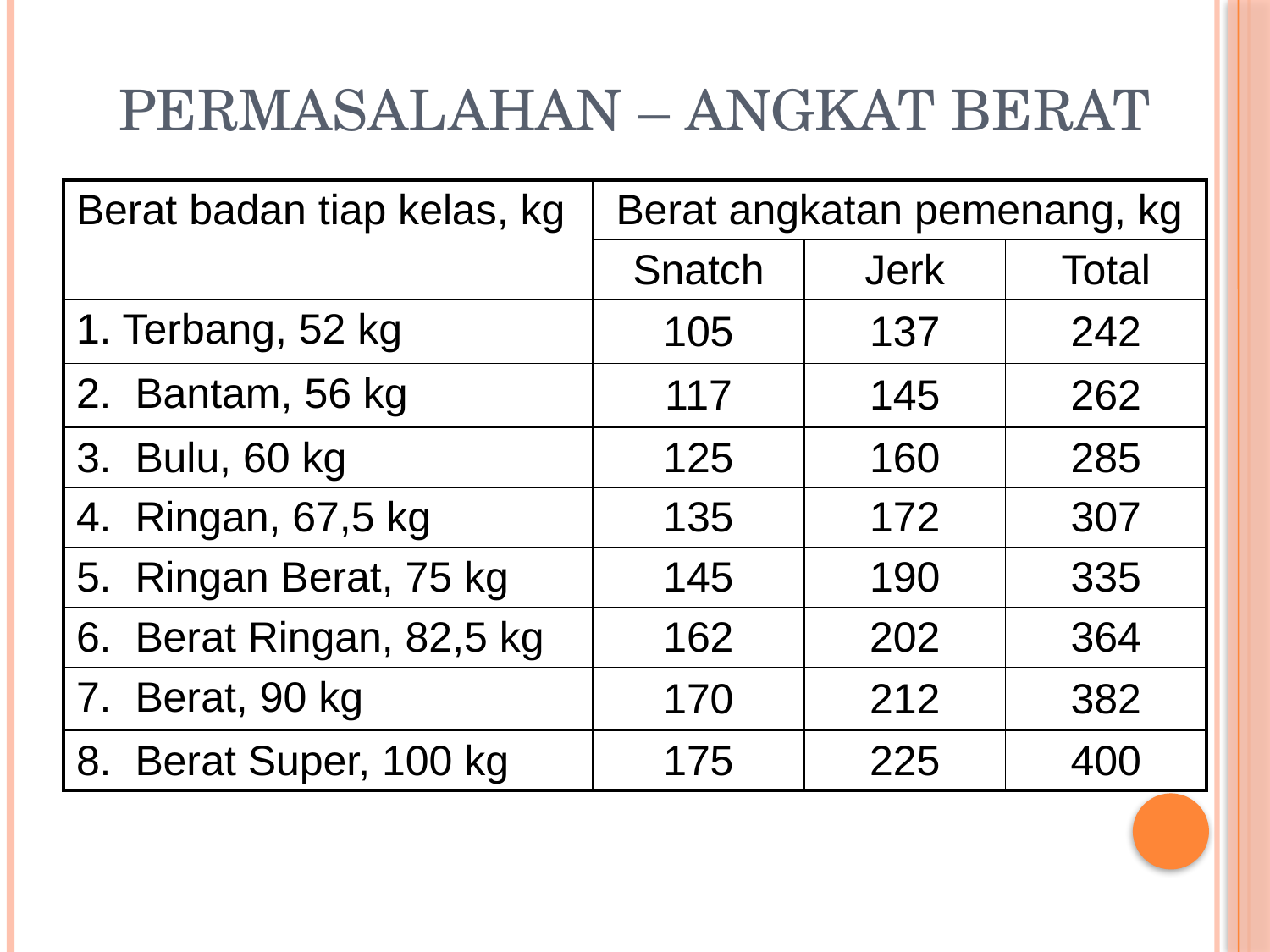

# Permasalahan – Angkat Berat
| Berat badan tiap kelas, kg | Berat angkatan pemenang, kg |  |  |
| --- | --- | --- | --- |
|  | Snatch | Jerk | Total |
| 1. Terbang, 52 kg | 105 | 137 | 242 |
| 2. Bantam, 56 kg | 117 | 145 | 262 |
| 3. Bulu, 60 kg | 125 | 160 | 285 |
| 4. Ringan, 67,5 kg | 135 | 172 | 307 |
| 5. Ringan Berat, 75 kg | 145 | 190 | 335 |
| 6. Berat Ringan, 82,5 kg | 162 | 202 | 364 |
| 7. Berat, 90 kg | 170 | 212 | 382 |
| 8. Berat Super, 100 kg | 175 | 225 | 400 |